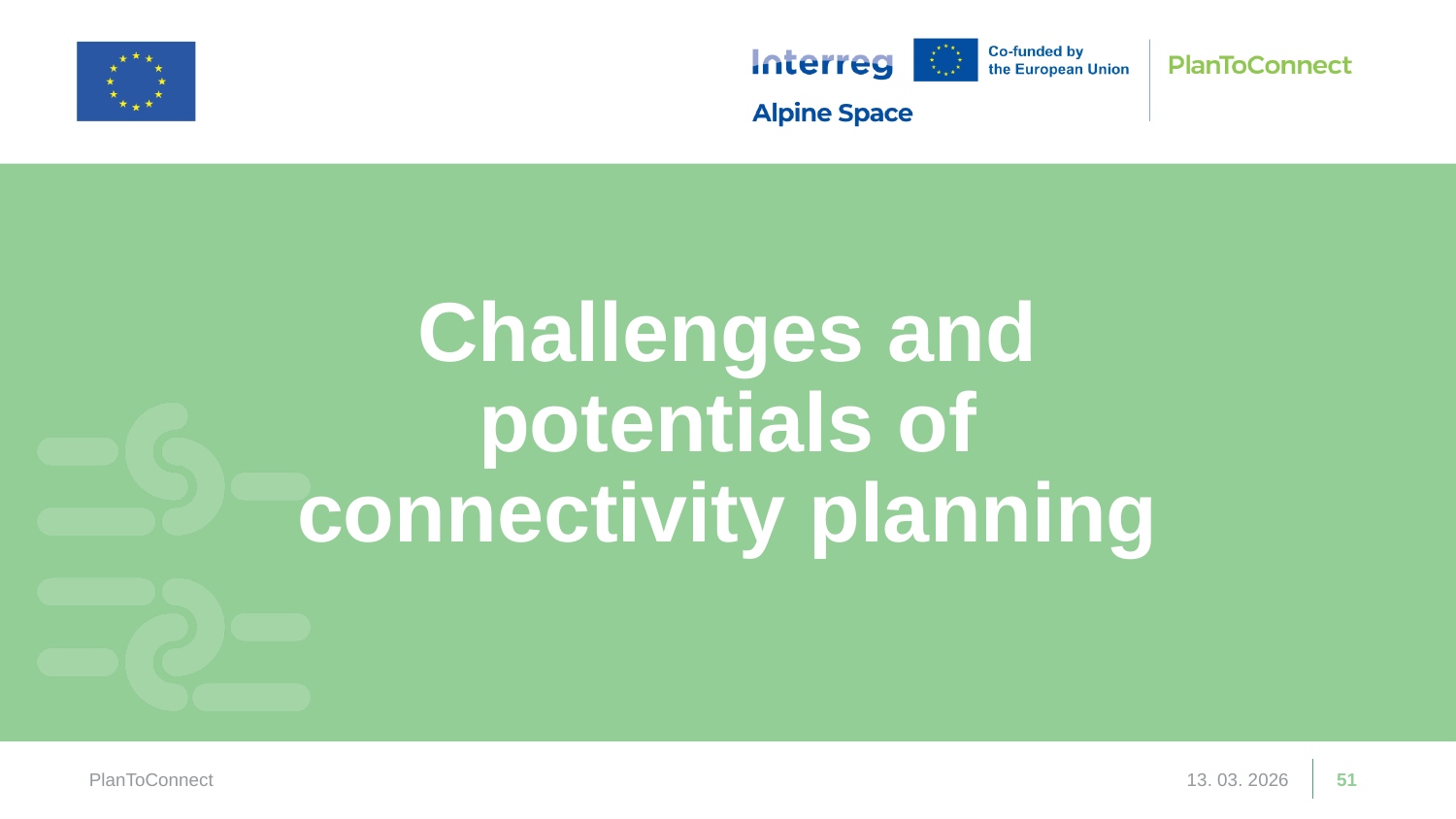

Challenges and potentials of connectivity planning
PlanToConnect
13. 03. 2026
51